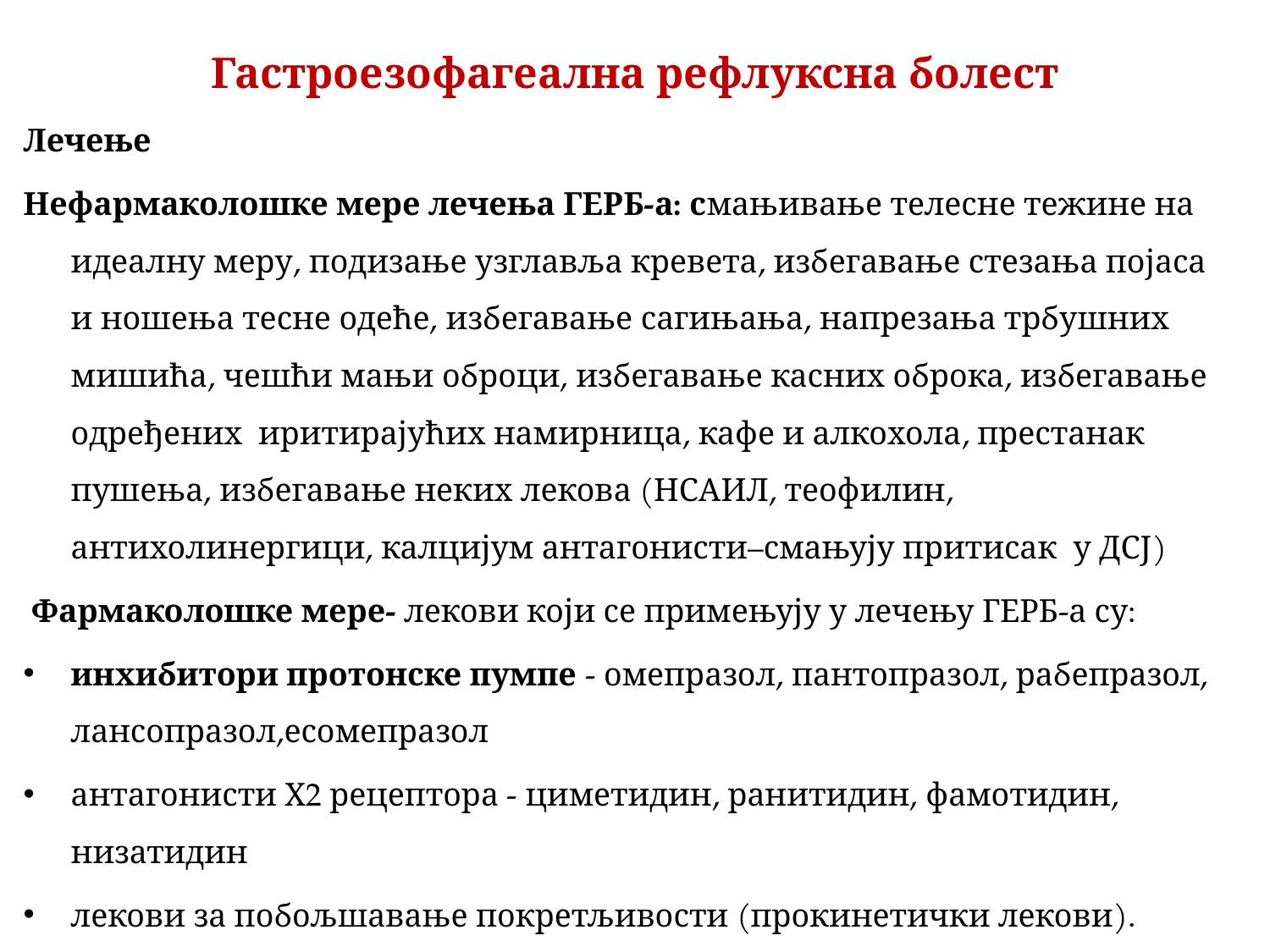

# Гастроезофагеална рефлуксна болест
Лечење
Нефармаколошке мере лечења ГЕРБ-а: смањивање телесне тежине на идеалну меру, подизање узглавља кревета, избегавање стезања појаса и ношења тесне одеће, избегавање сагињања, напрезања трбушних мишића, чешћи мањи оброци, избегавање касних оброка, избегавање одређених  иритирајућих намирница, кафе и алкохола, престанак пушења, избегавање неких лекова (НСАИЛ, теофилин, антихолинергици, калцијум антагонисти–смањују притисак  у ДСЈ)
 Фармаколошке мере- лекови који се примењују у лечењу ГЕРБ-а су:
инхибитори протонске пумпе - омепразол, пантопразол, рабепразол, лансопразол,есомепразол
антагонисти Х2 рецептора - циметидин, ранитидин, фамотидин, низатидин
лекови за побољшавање покретљивости (прокинетички лекови).
Хируршко лечење ГЕРБ-а